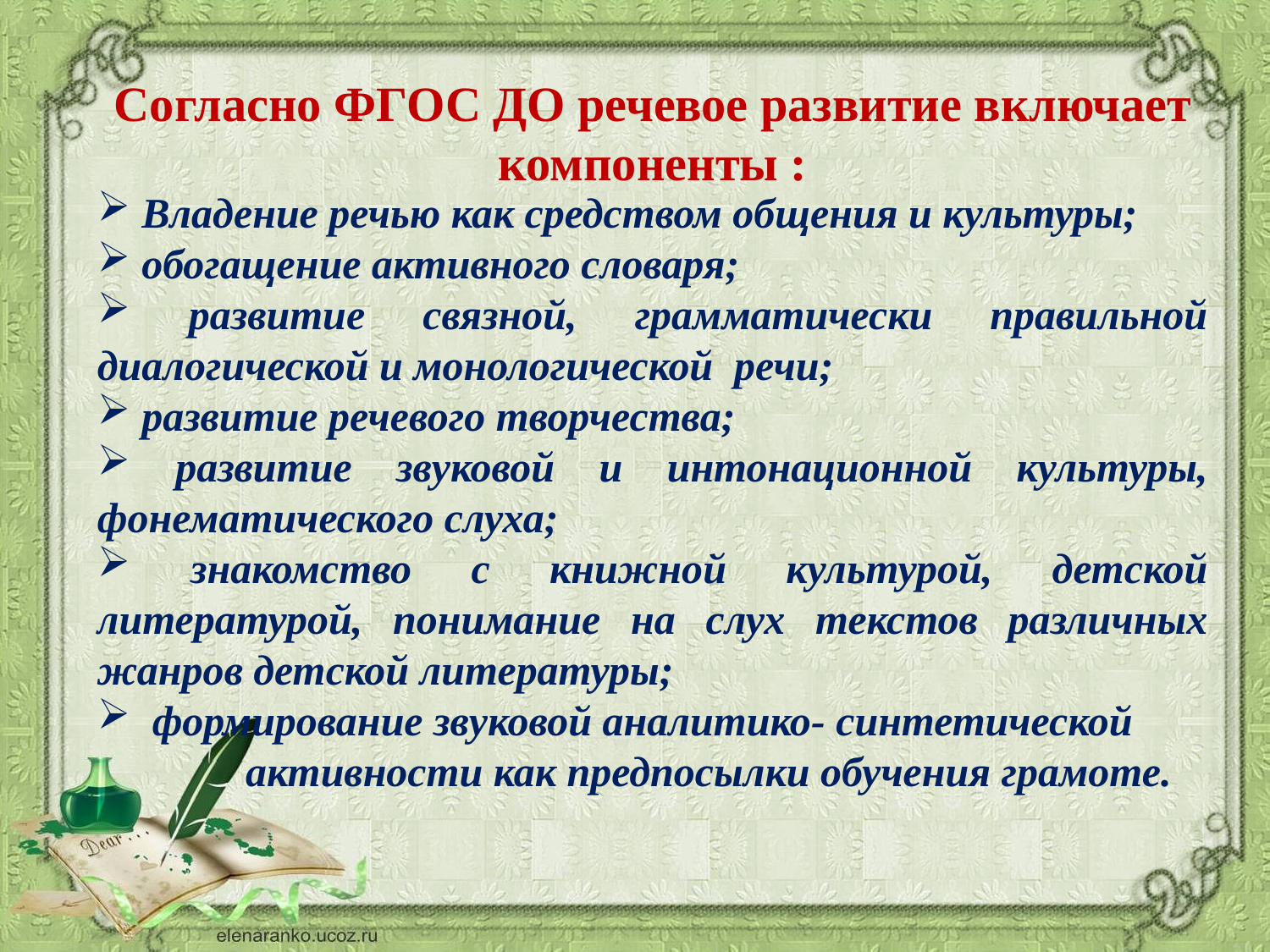

Согласно ФГОС ДО речевое развитие включает компоненты :

 Владение речью как средством общения и культуры;
 обогащение активного словаря;
 развитие связной, грамматически правильной диалогической и монологической  речи;
 развитие речевого творчества;
 развитие звуковой и интонационной культуры, фонематического слуха;
 знакомство с книжной культурой, детской литературой, понимание на слух текстов различных жанров детской литературы;
  формирование звуковой аналитико- синтетической
              активности как предпосылки обучения грамоте.